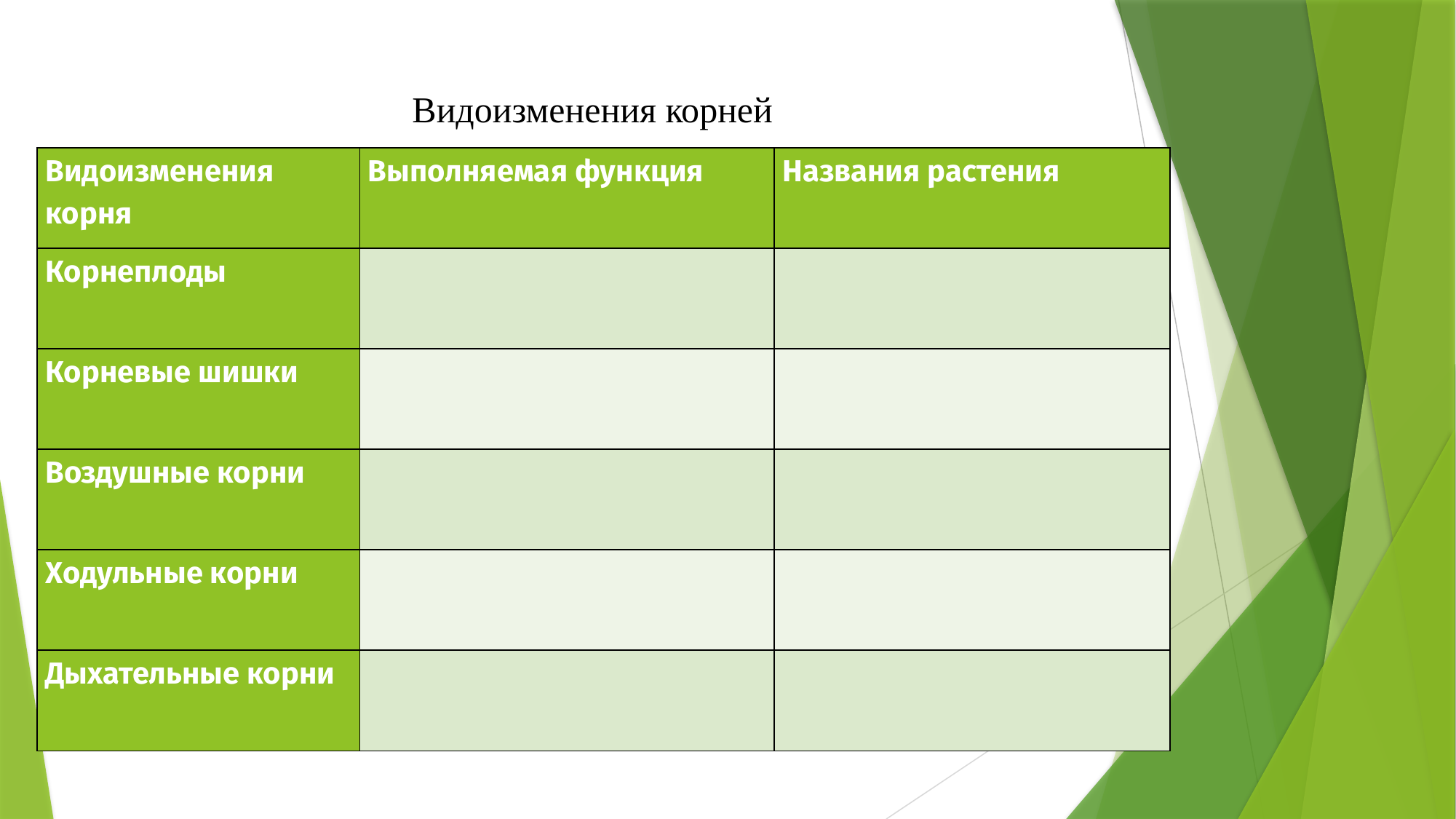

Видоизменения корней
| Видоизменения корня | Выполняемая функция | Названия растения |
| --- | --- | --- |
| Корнеплоды |  |  |
| Корневые шишки |  |  |
| Воздушные корни |  |  |
| Ходульные корни |  |  |
| Дыхательные корни |  |  |